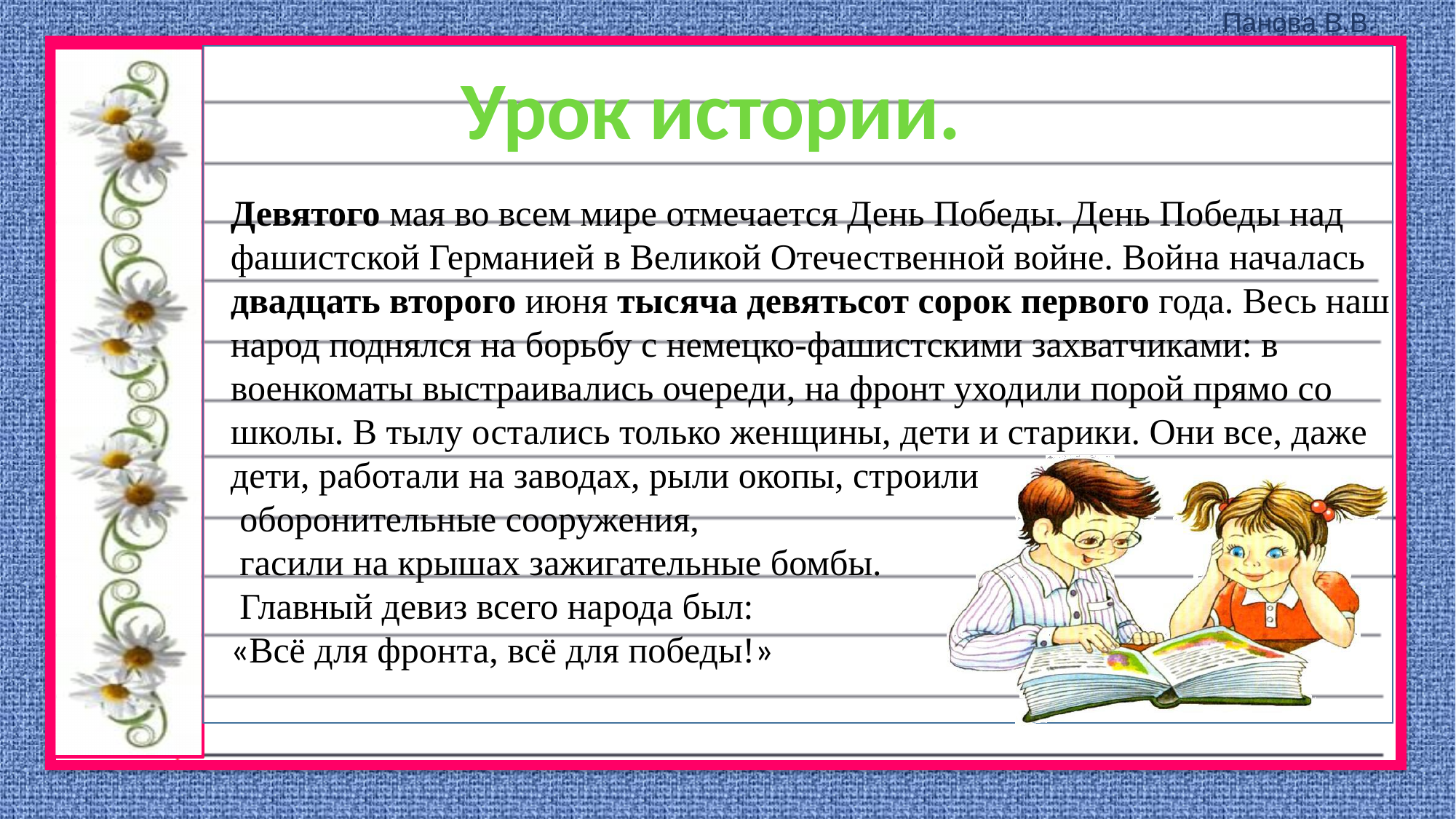

Урок истории.
Девятого мая во всем мире отмечается День Победы. День Победы над фашистской Германией в Великой Отечественной войне. Война началась двадцать второго июня тысяча девятьсот сорок первого года. Весь наш народ поднялся на борьбу с немецко-фашистскими захватчиками: в военкоматы выстраивались очереди, на фронт уходили порой прямо со школы. В тылу остались только женщины, дети и старики. Они все, даже дети, работали на заводах, рыли окопы, строили
 оборонительные сооружения,
 гасили на крышах зажигательные бомбы.
 Главный девиз всего народа был:
«Всё для фронта, всё для победы!»